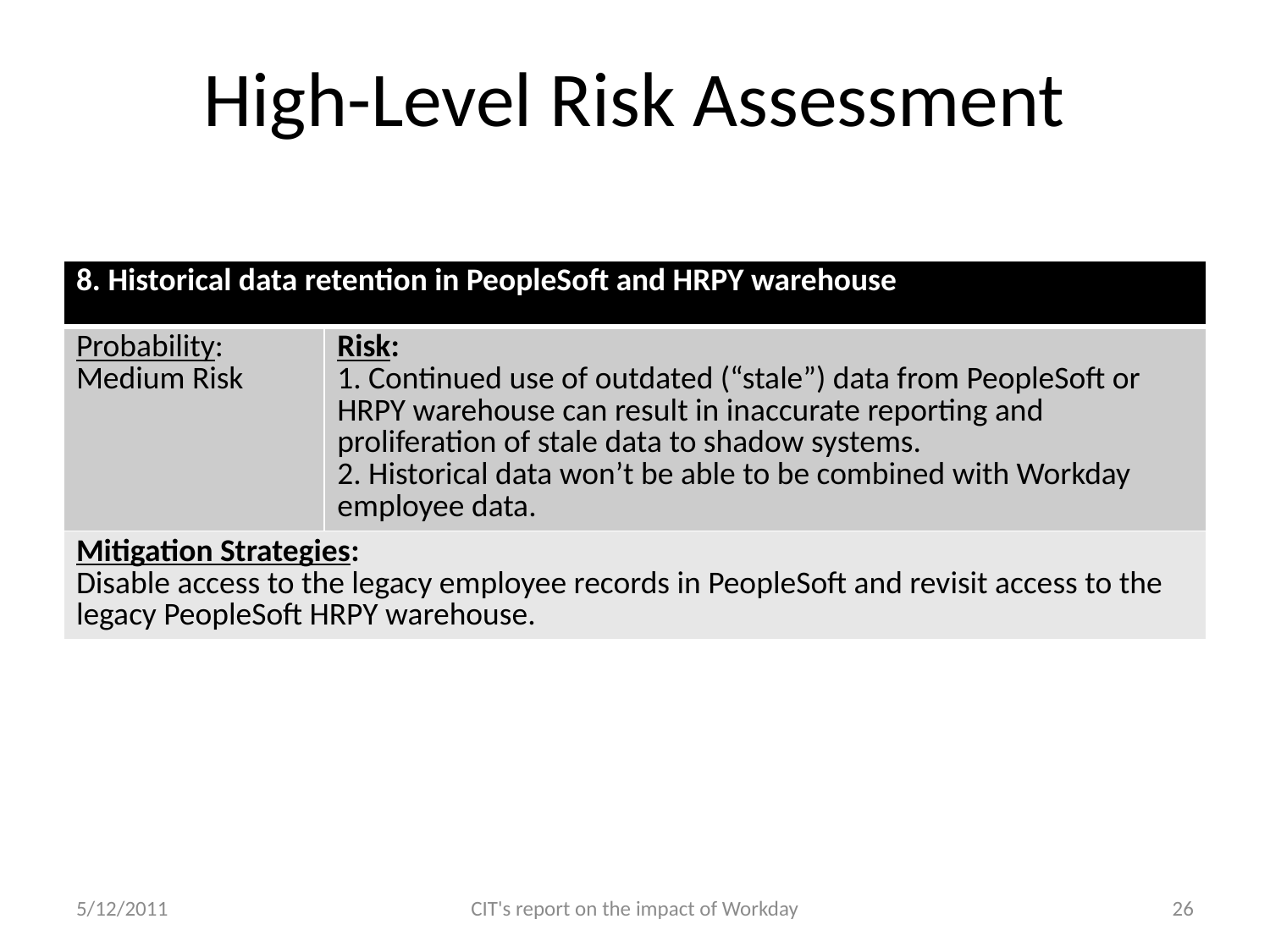

# High-Level Risk Assessment
| 8. Historical data retention in PeopleSoft and HRPY warehouse |  |
| --- | --- |
| Probability: Medium Risk | Risk: 1. Continued use of outdated (“stale”) data from PeopleSoft or HRPY warehouse can result in inaccurate reporting and proliferation of stale data to shadow systems. 2. Historical data won’t be able to be combined with Workday employee data. |
| Mitigation Strategies: Disable access to the legacy employee records in PeopleSoft and revisit access to the legacy PeopleSoft HRPY warehouse. |  |
5/12/2011
CIT's report on the impact of Workday
26